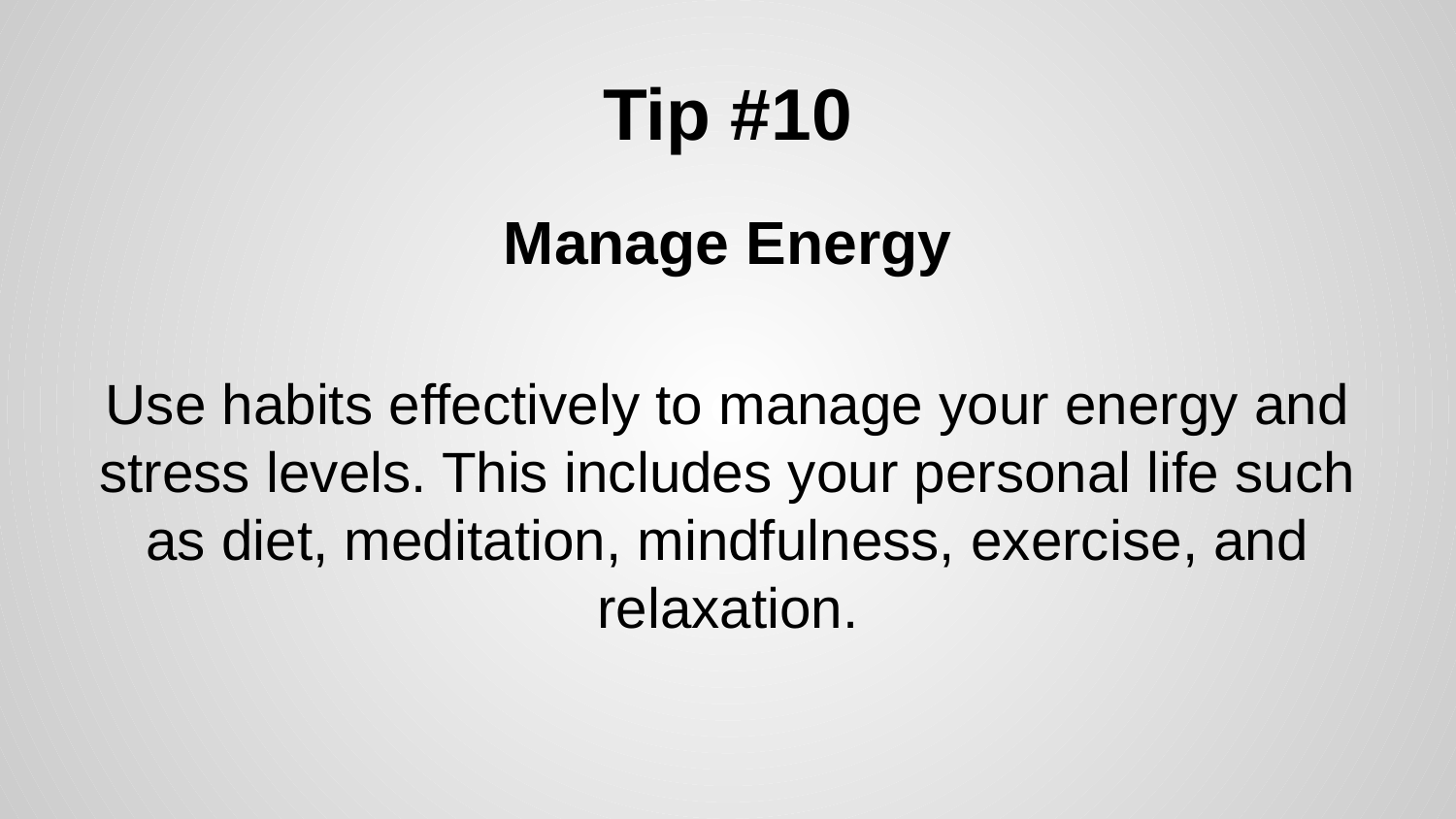

# Tip #10
Manage Energy

Use habits effectively to manage your energy and stress levels. This includes your personal life such as diet, meditation, mindfulness, exercise, and relaxation.